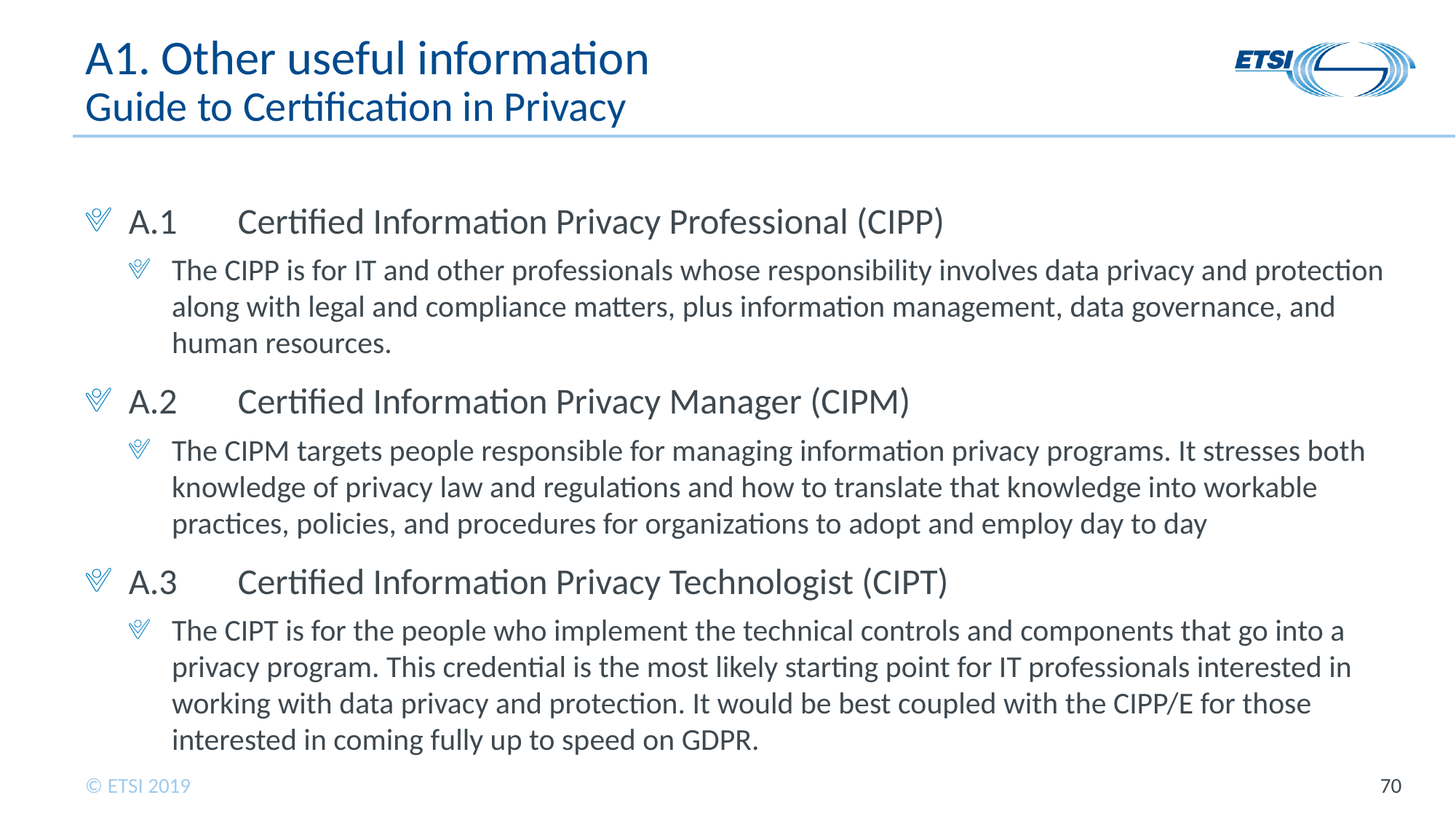

# A1. Other useful information Guide to Certification in Privacy
A.1	Certified Information Privacy Professional (CIPP)
The CIPP is for IT and other professionals whose responsibility involves data privacy and protection along with legal and compliance matters, plus information management, data governance, and human resources.
A.2	Certified Information Privacy Manager (CIPM)
The CIPM targets people responsible for managing information privacy programs. It stresses both knowledge of privacy law and regulations and how to translate that knowledge into workable practices, policies, and procedures for organizations to adopt and employ day to day
A.3	Certified Information Privacy Technologist (CIPT)
The CIPT is for the people who implement the technical controls and components that go into a privacy program. This credential is the most likely starting point for IT professionals interested in working with data privacy and protection. It would be best coupled with the CIPP/E for those interested in coming fully up to speed on GDPR.